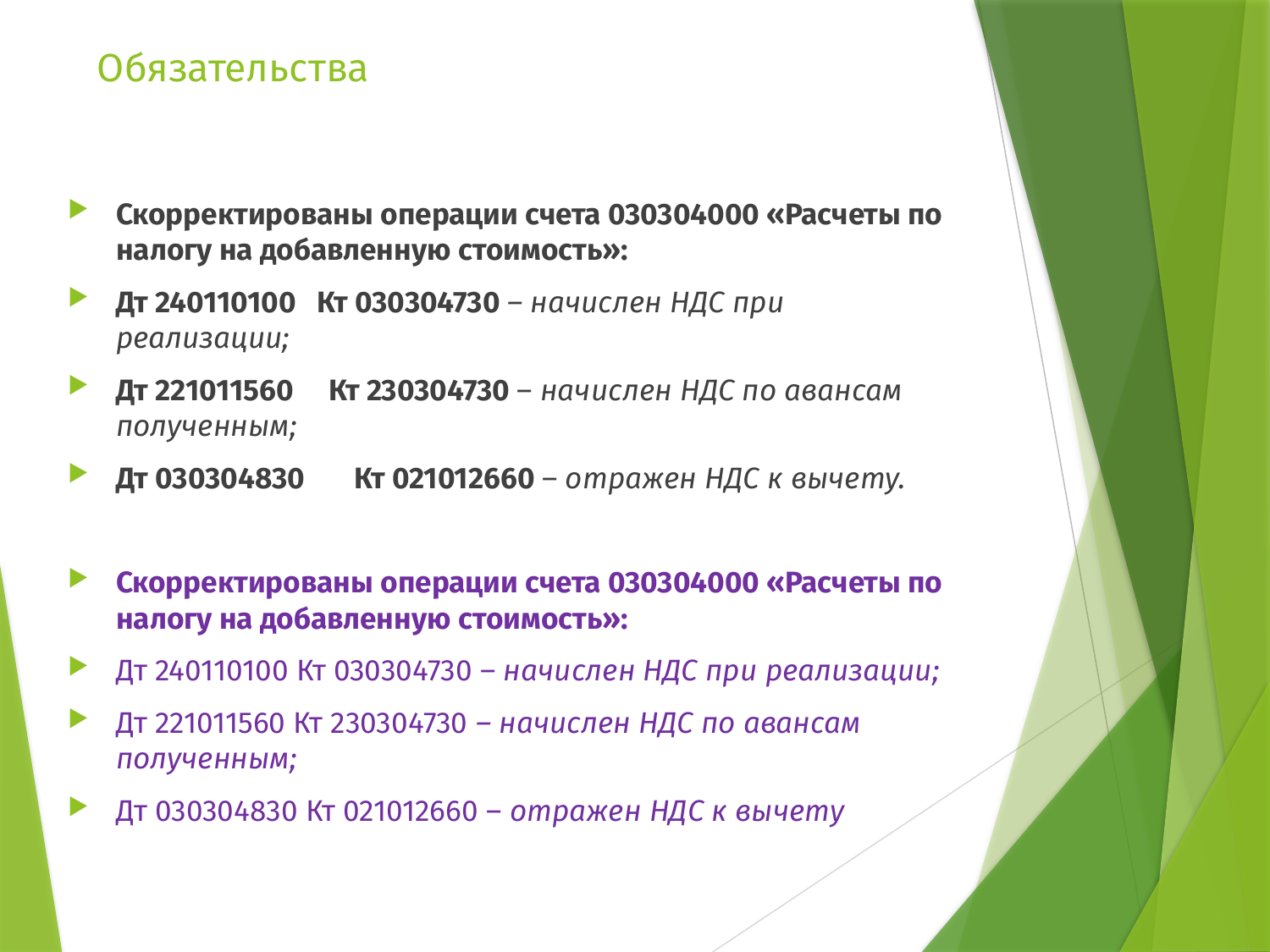

# Обязательства

Скорректированы операции счета 030304000 «Расчеты по налогу на добавленную стоимость»:
Дт 240110100   Кт 030304730 – начислен НДС при реализации;
Дт 221011560     Кт 230304730 – начислен НДС по авансам полученным;
Дт 030304830       Кт 021012660 – отражен НДС к вычету.

Скорректированы операции счета 030304000 «Расчеты по налогу на добавленную стоимость»:
Дт 240110100 Кт 030304730 – начислен НДС при реализации;
Дт 221011560 Кт 230304730 – начислен НДС по авансам полученным;
Дт 030304830 Кт 021012660 – отражен НДС к вычету